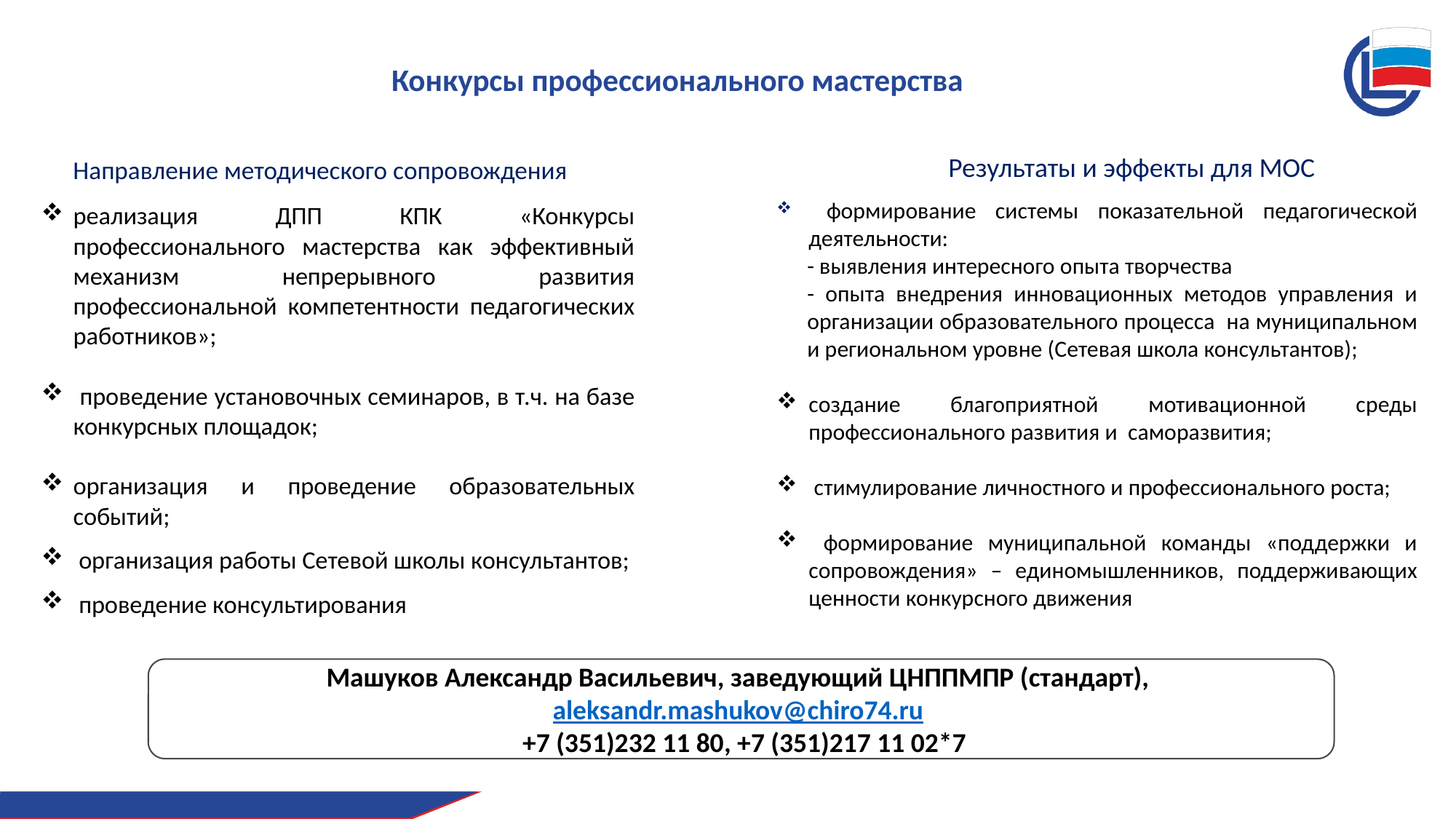

# Конкурсы профессионального мастерства
Результаты и эффекты для МОС
Направление методического сопровождения
 формирование системы показательной педагогической деятельности:
- выявления интересного опыта творчества
- опыта внедрения инновационных методов управления и организации образовательного процесса  на муниципальном и региональном уровне (Сетевая школа консультантов);

создание благоприятной мотивационной среды профессионального развития и  саморазвития;

 стимулирование личностного и профессионального роста;

 формирование муниципальной команды «поддержки и сопровождения» – единомышленников, поддерживающих ценности конкурсного движения
реализация ДПП КПК «Конкурсы профессионального мастерства как эффективный механизм непрерывного развития профессиональной компетентности педагогических работников»;

 проведение установочных семинаров, в т.ч. на базе конкурсных площадок;

организация и проведение образовательных событий;

 организация работы Сетевой школы консультантов;

 проведение консультирования

Машуков Александр Васильевич, заведующий ЦНППМПР (стандарт), aleksandr.mashukov@chiro74.ru
 +7 (351)232 11 80, +7 (351)217 11 02*7